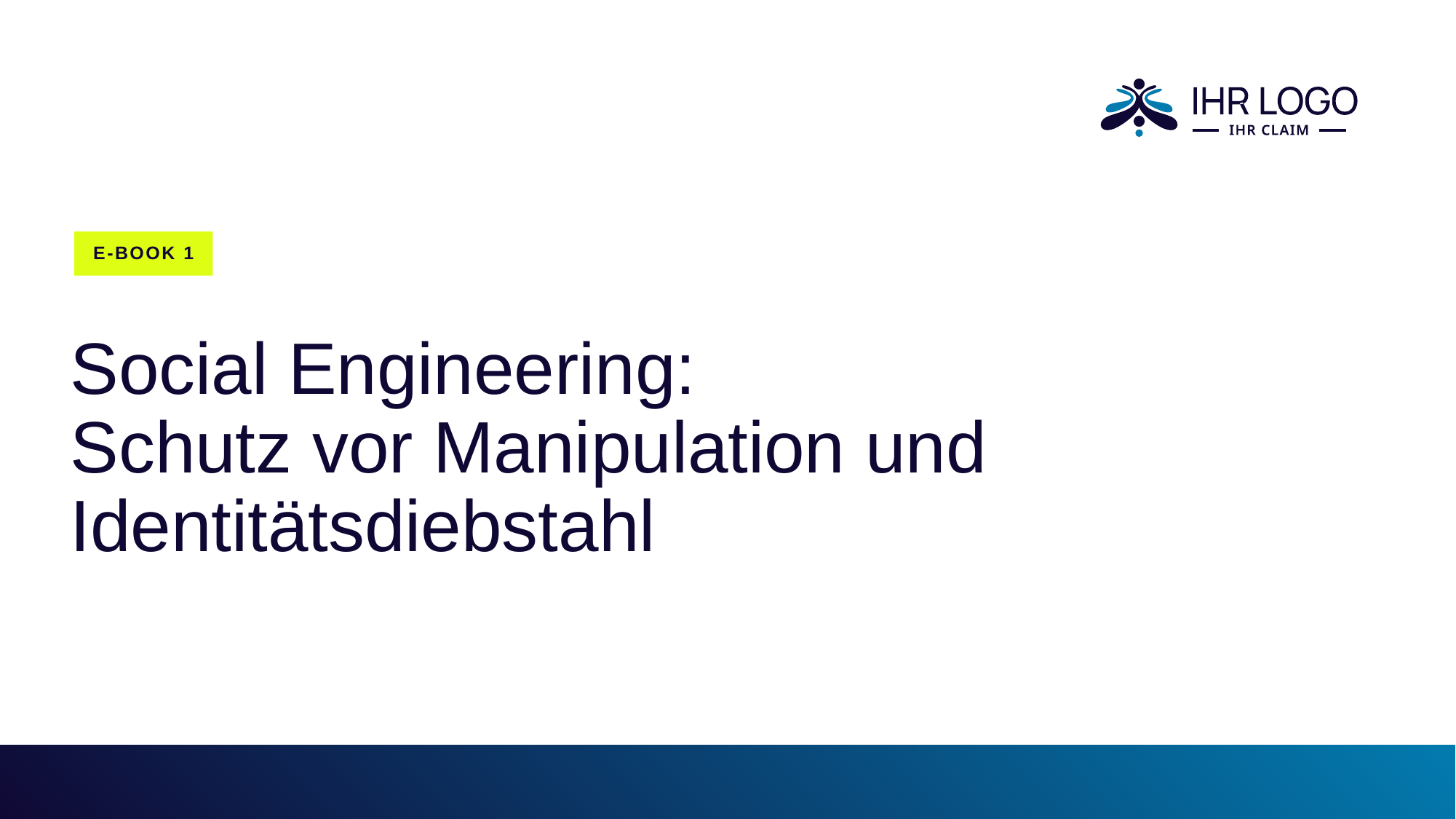

E-BOOK 1
# Social Engineering: Schutz vor Manipulation und Identitätsdiebstahl